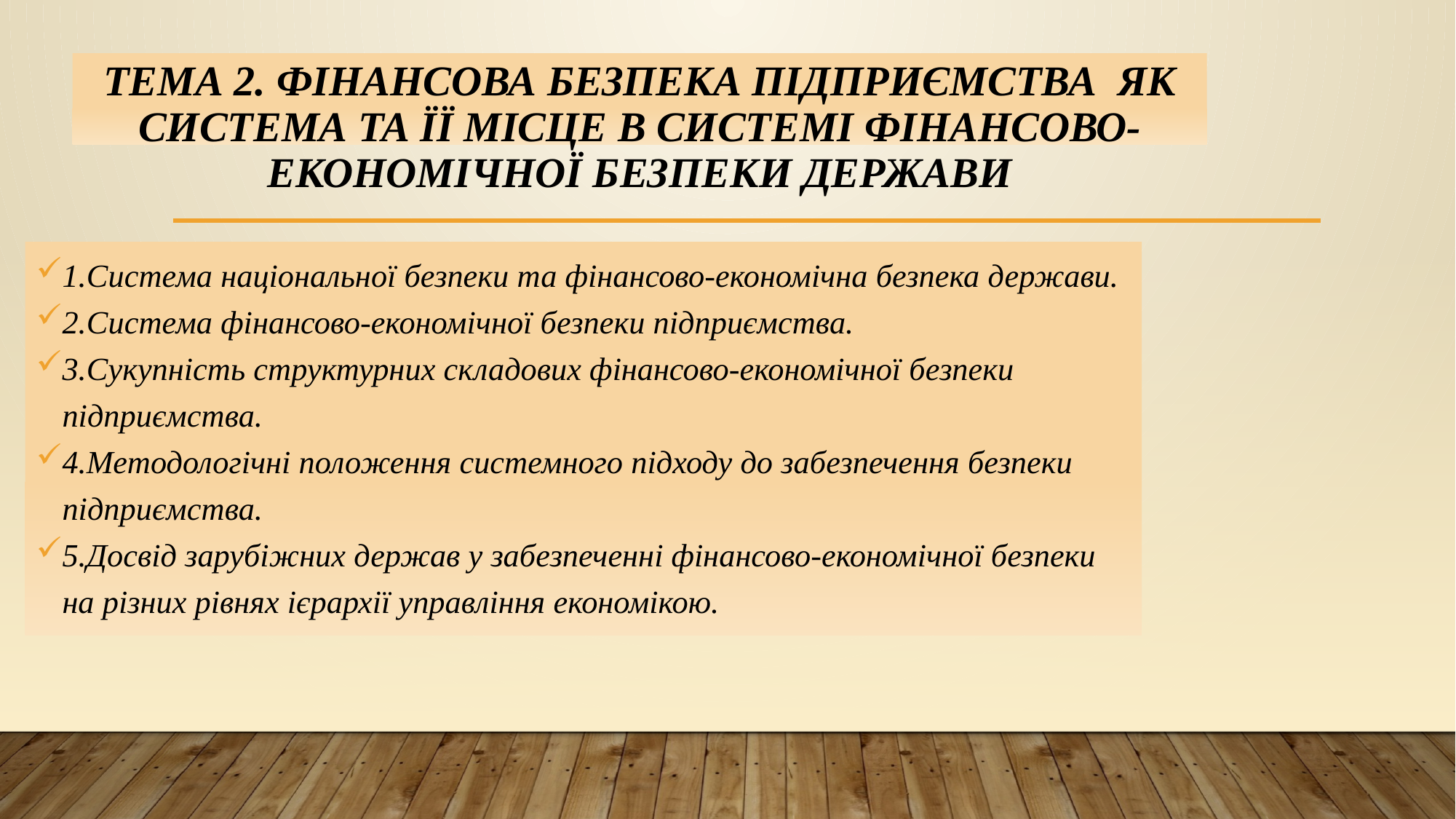

# ТЕМА 2. ФІНАНСОВА БЕЗПЕКА ПІДПРИЄМСТВА  як система та її місце в системі фінансово-економічної безпеки держави
1.Система національної безпеки та фінансово-економічна безпека держави.
2.Система фінансово-економічної безпеки підприємства.
3.Сукупність структурних складових фінансово-економічної безпеки підприємства.
4.Методологічні положення системного підходу до забезпечення безпеки підприємства.
5.Досвід зарубіжних держав у забезпеченні фінансово-економічної безпеки на різних рівнях ієрархії управління економікою.